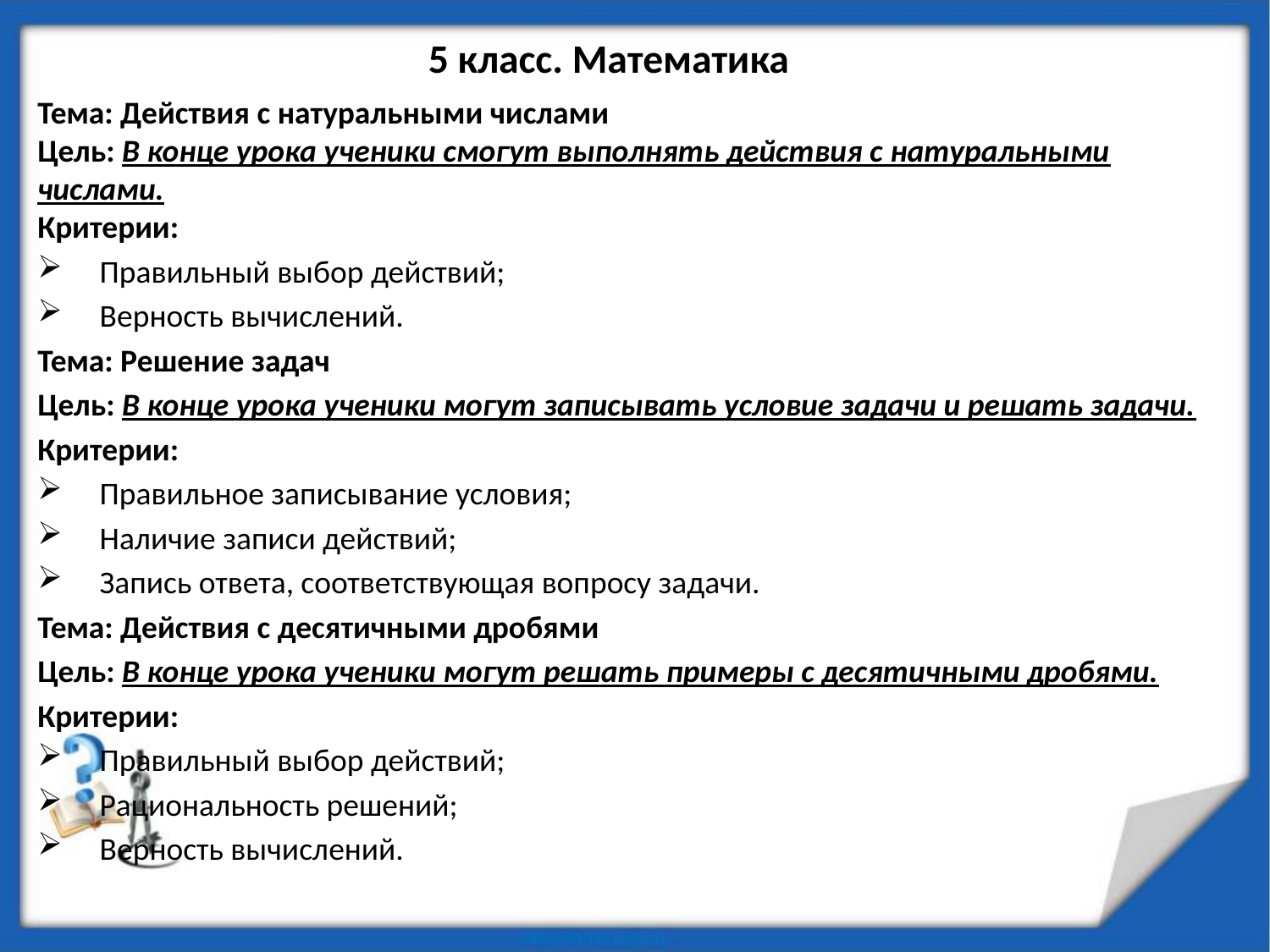

# 5 класс. Математика
Тема: Действия с натуральными числами
Цель: В конце урока ученики смогут выполнять действия с натуральными числами.
Критерии:
  Правильный выбор действий;
  Верность вычислений.
Тема: Решение задач
Цель: В конце урока ученики могут записывать условие задачи и решать задачи.
Критерии:
  Правильное записывание условия;
  Наличие записи действий;
  Запись ответа, соответствующая вопросу задачи.
Тема: Действия с десятичными дробями
Цель: В конце урока ученики могут решать примеры с десятичными дробями.
Критерии:
  Правильный выбор действий;
  Рациональность решений;
  Верность вычислений.